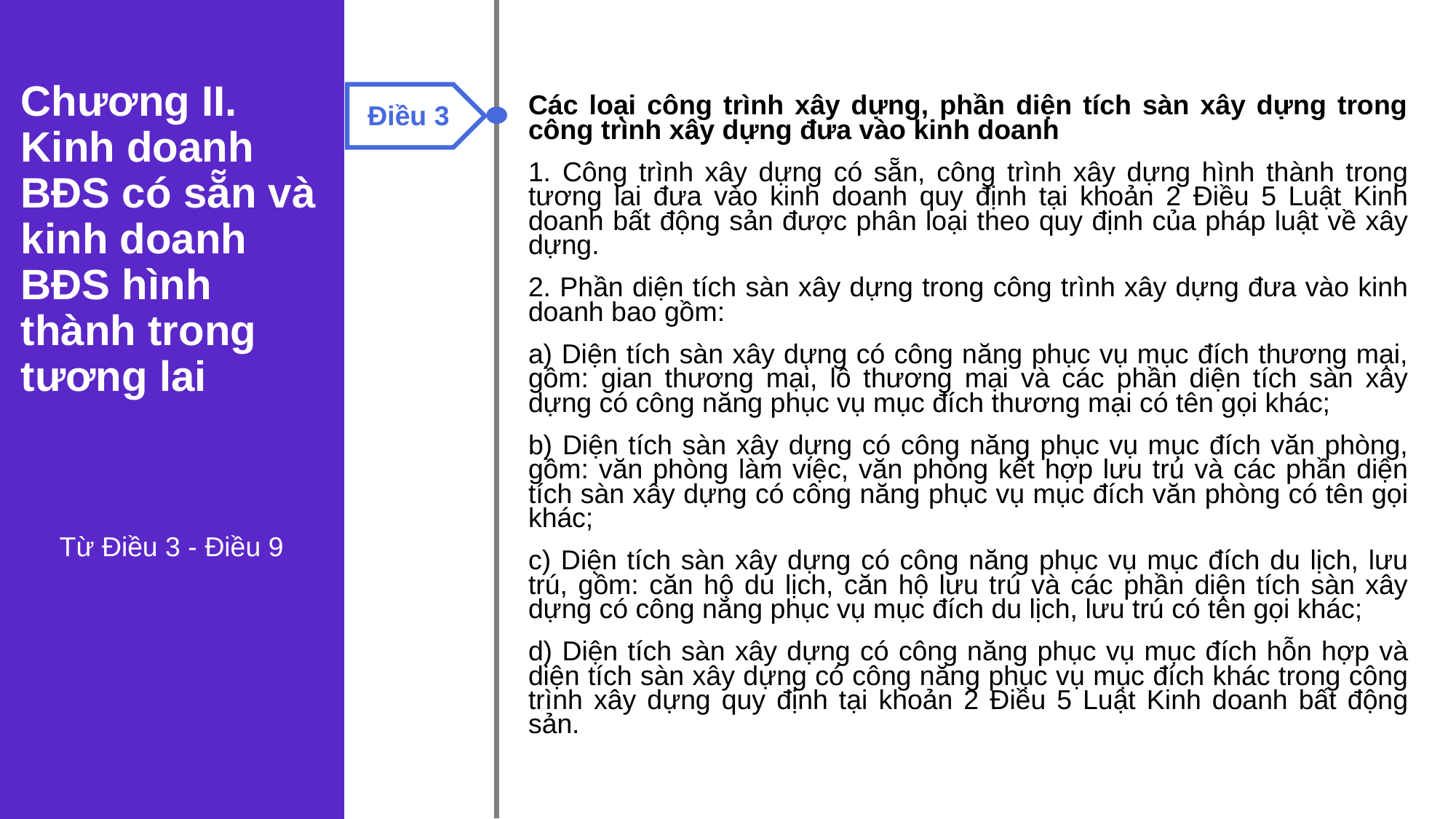

Điều 3

Các loại công trình xây dựng, phần diện tích sàn xây dựng trong công trình xây dựng đưa vào kinh doanh
1. Công trình xây dựng có sẵn, công trình xây dựng hình thành trong tương lai đưa vào kinh doanh quy định tại khoản 2 Điều 5 Luật Kinh doanh bất động sản được phân loại theo quy định của pháp luật về xây dựng.
2. Phần diện tích sàn xây dựng trong công trình xây dựng đưa vào kinh doanh bao gồm:
a) Diện tích sàn xây dựng có công năng phục vụ mục đích thương mại, gồm: gian thương mại, lô thương mại và các phần diện tích sàn xây dựng có công năng phục vụ mục đích thương mại có tên gọi khác;
b) Diện tích sàn xây dựng có công năng phục vụ mục đích văn phòng, gồm: văn phòng làm việc, văn phòng kết hợp lưu trú và các phần diện tích sàn xây dựng có công năng phục vụ mục đích văn phòng có tên gọi khác;
c) Diện tích sàn xây dựng có công năng phục vụ mục đích du lịch, lưu trú, gồm: căn hộ du lịch, căn hộ lưu trú và các phần diện tích sàn xây dựng có công năng phục vụ mục đích du lịch, lưu trú có tên gọi khác;
d) Diện tích sàn xây dựng có công năng phục vụ mục đích hỗn hợp và diện tích sàn xây dựng có công năng phục vụ mục đích khác trong công trình xây dựng quy định tại khoản 2 Điều 5 Luật Kinh doanh bất động sản.

Chương II. Kinh doanh BĐS có sẵn và kinh doanh BĐS hình thành trong tương lai
Từ Điều 3 - Điều 9